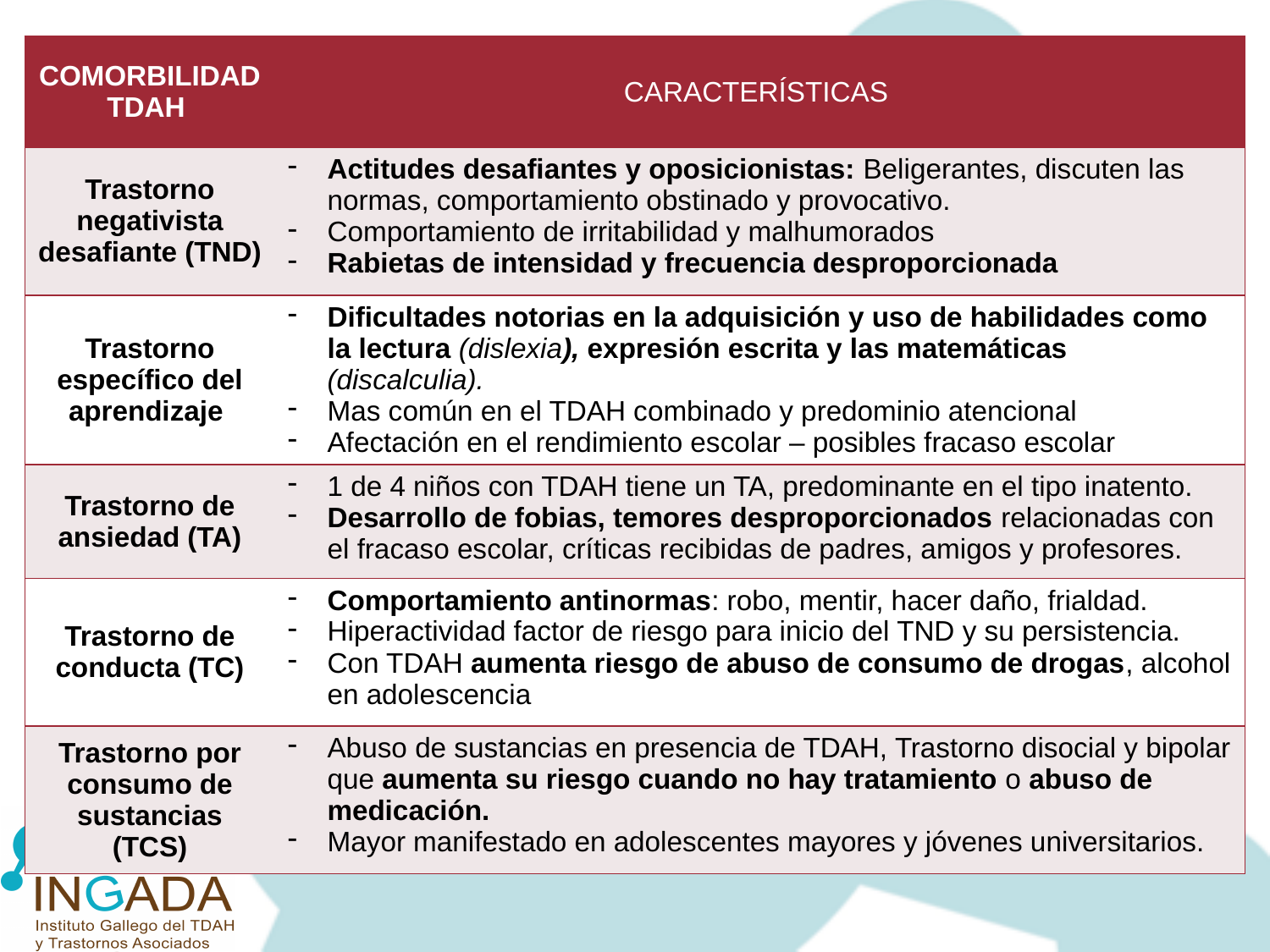

| COMORBILIDAD TDAH | CARACTERÍSTICAS |
| --- | --- |
| Trastorno negativista desafiante (TND) | Actitudes desafiantes y oposicionistas: Beligerantes, discuten las normas, comportamiento obstinado y provocativo. Comportamiento de irritabilidad y malhumorados Rabietas de intensidad y frecuencia desproporcionada |
| Trastorno específico del aprendizaje | Dificultades notorias en la adquisición y uso de habilidades como la lectura (dislexia), expresión escrita y las matemáticas (discalculia). Mas común en el TDAH combinado y predominio atencional Afectación en el rendimiento escolar – posibles fracaso escolar |
| Trastorno de ansiedad (TA) | 1 de 4 niños con TDAH tiene un TA, predominante en el tipo inatento. Desarrollo de fobias, temores desproporcionados relacionadas con el fracaso escolar, críticas recibidas de padres, amigos y profesores. |
| Trastorno de conducta (TC) | Comportamiento antinormas: robo, mentir, hacer daño, frialdad. Hiperactividad factor de riesgo para inicio del TND y su persistencia. Con TDAH aumenta riesgo de abuso de consumo de drogas, alcohol en adolescencia |
| Trastorno por consumo de sustancias (TCS) | Abuso de sustancias en presencia de TDAH, Trastorno disocial y bipolar que aumenta su riesgo cuando no hay tratamiento o abuso de medicación. Mayor manifestado en adolescentes mayores y jóvenes universitarios. |